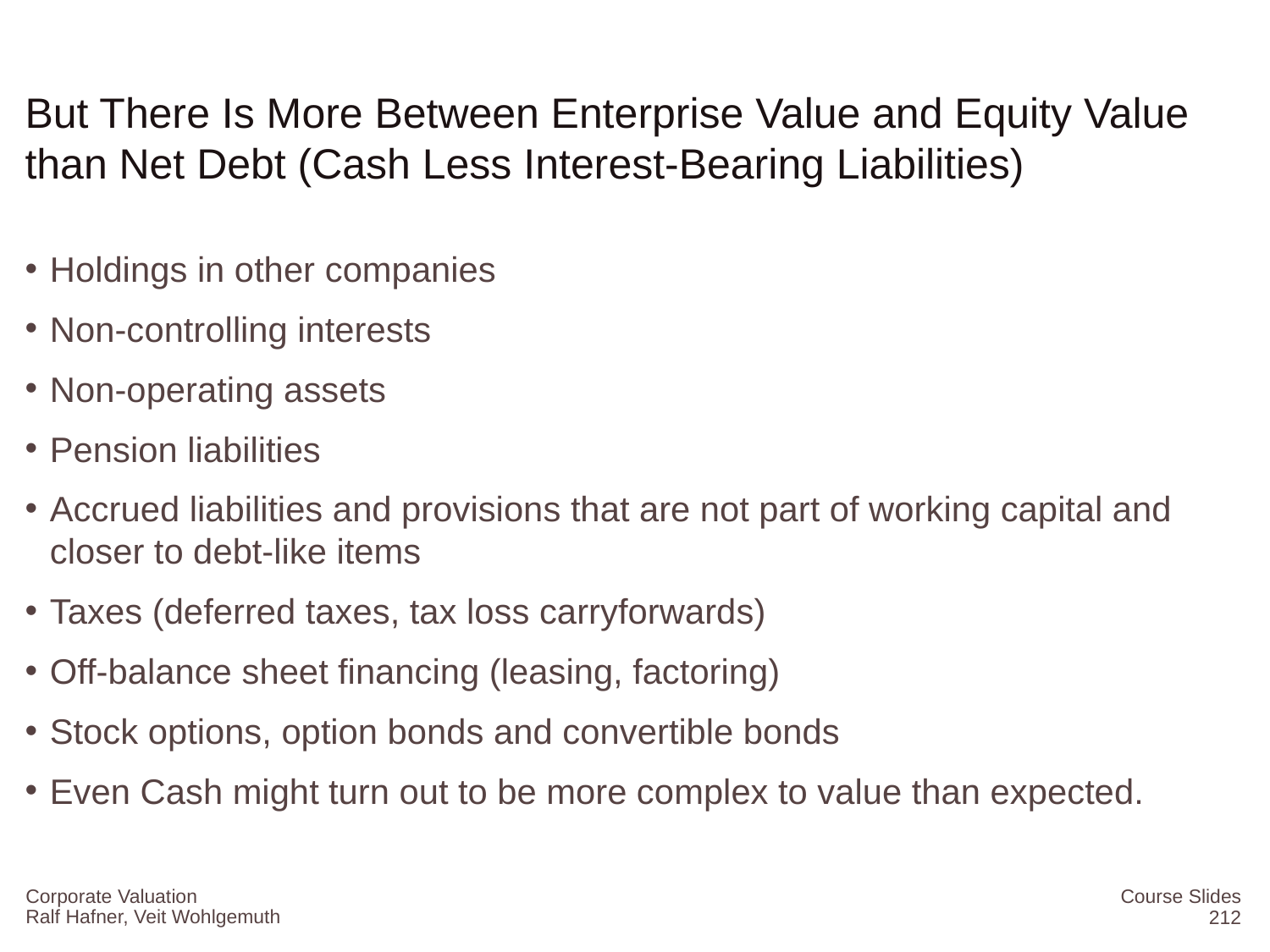

# But There Is More Between Enterprise Value and Equity Value than Net Debt (Cash Less Interest-Bearing Liabilities)
Holdings in other companies
Non-controlling interests
Non-operating assets
Pension liabilities
Accrued liabilities and provisions that are not part of working capital and closer to debt-like items
Taxes (deferred taxes, tax loss carryforwards)
Off-balance sheet financing (leasing, factoring)
Stock options, option bonds and convertible bonds
Even Cash might turn out to be more complex to value than expected.

Corporate Valuation
Course Slides
212